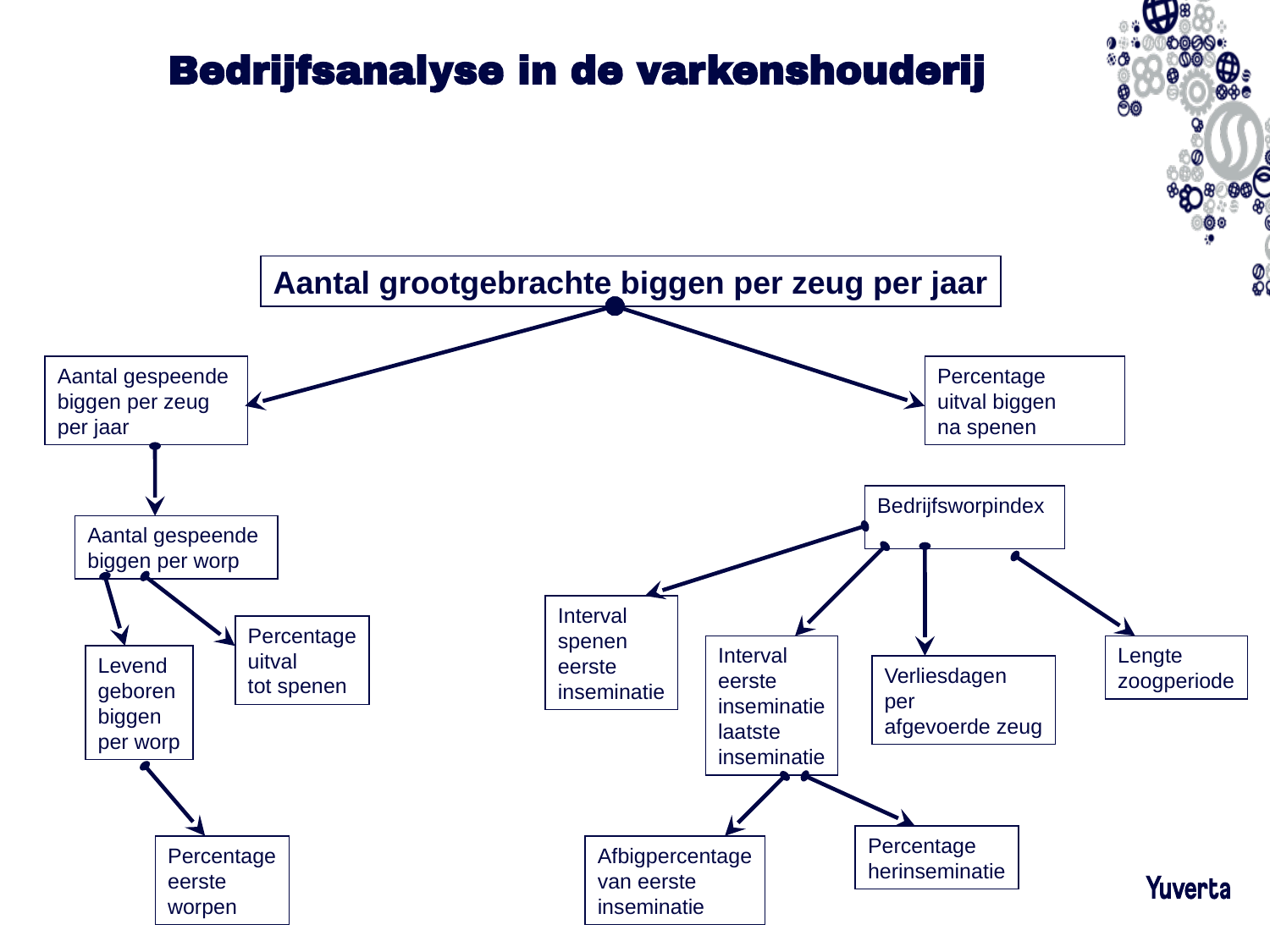

# Bedrijfsanalyse in de varkenshouderij
Aantal grootgebrachte biggen per zeug per jaar

Aantal gespeende
biggen per zeug
per jaar
Percentage
uitval biggen
na spenen

Bedrijfsworpindex

Aantal gespeende
biggen per worp

Interval
spenen
eerste
inseminatie
Percentage
uitval
tot spenen
Interval
eerste
inseminatie
laatste
inseminatie
Lengte
zoogperiode
Levend
geboren
biggen
per worp
Verliesdagen
per
afgevoerde zeug

Percentage
herinseminatie
Percentage
eerste
worpen
Afbigpercentage
van eerste
inseminatie